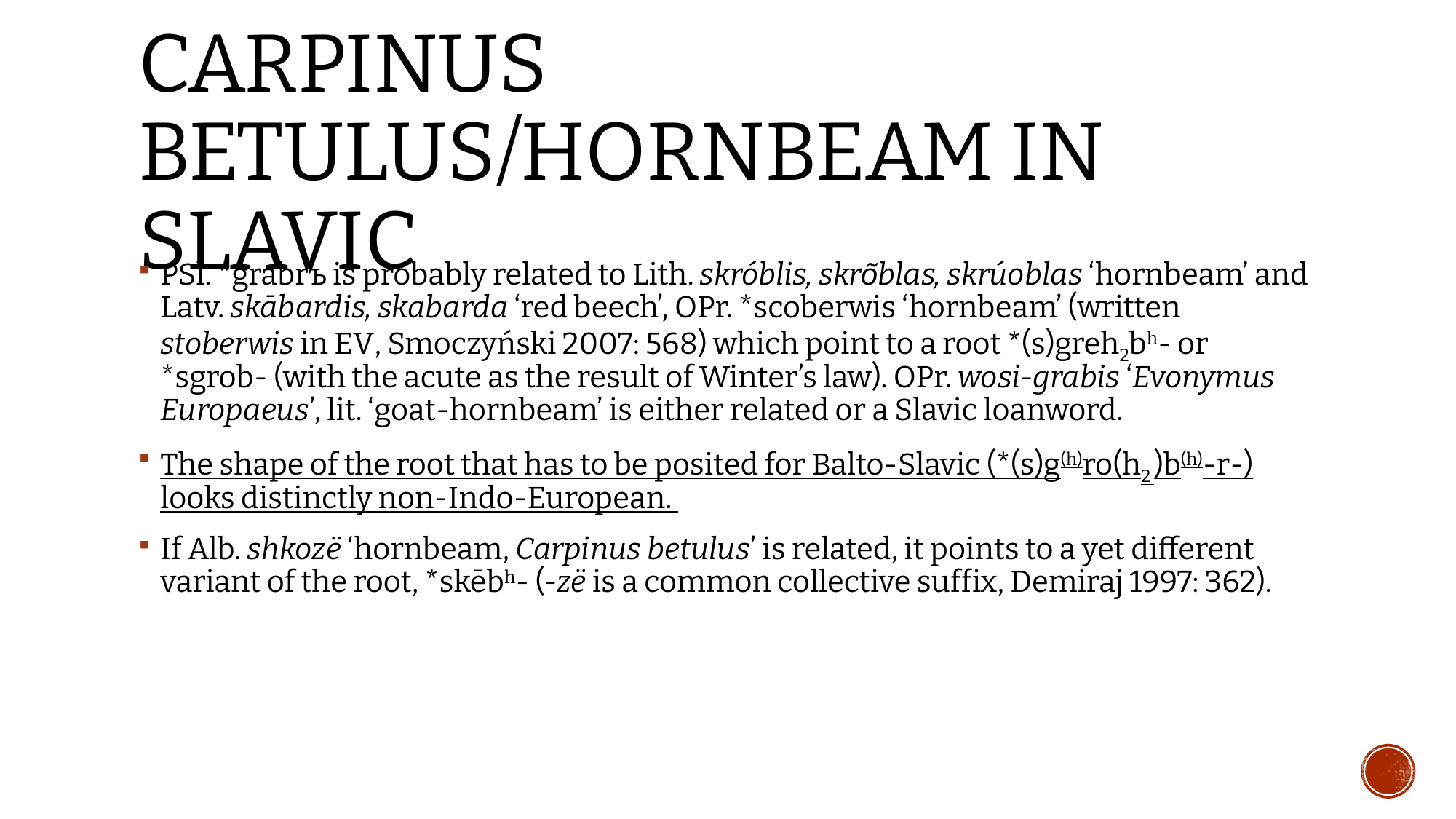

# Carpinus betulus/hornbeam in slavic
PSl. *grabrъ is probably related to Lith. skróblis, skro͂blas, skrúoblas ‘hornbeam’ and Latv. skābardis, skabarda ‘red beech’, OPr. *scoberwis ‘hornbeam’ (written stoberwis in EV, Smoczyński 2007: 568) which point to a root *(s)greh2bh- or *sgrob- (with the acute as the result of Winter’s law). OPr. wosi-grabis ‘Evonymus Europaeus’, lit. ‘goat-hornbeam’ is either related or a Slavic loanword.
The shape of the root that has to be posited for Balto-Slavic (*(s)g(h)ro(h2 )b(h)-r-) looks distinctly non-Indo-European.
If Alb. shkozë ‘hornbeam, Carpinus betulus’ is related, it points to a yet different variant of the root, *skēbh- (-zë is a common collective suffix, Demiraj 1997: 362).